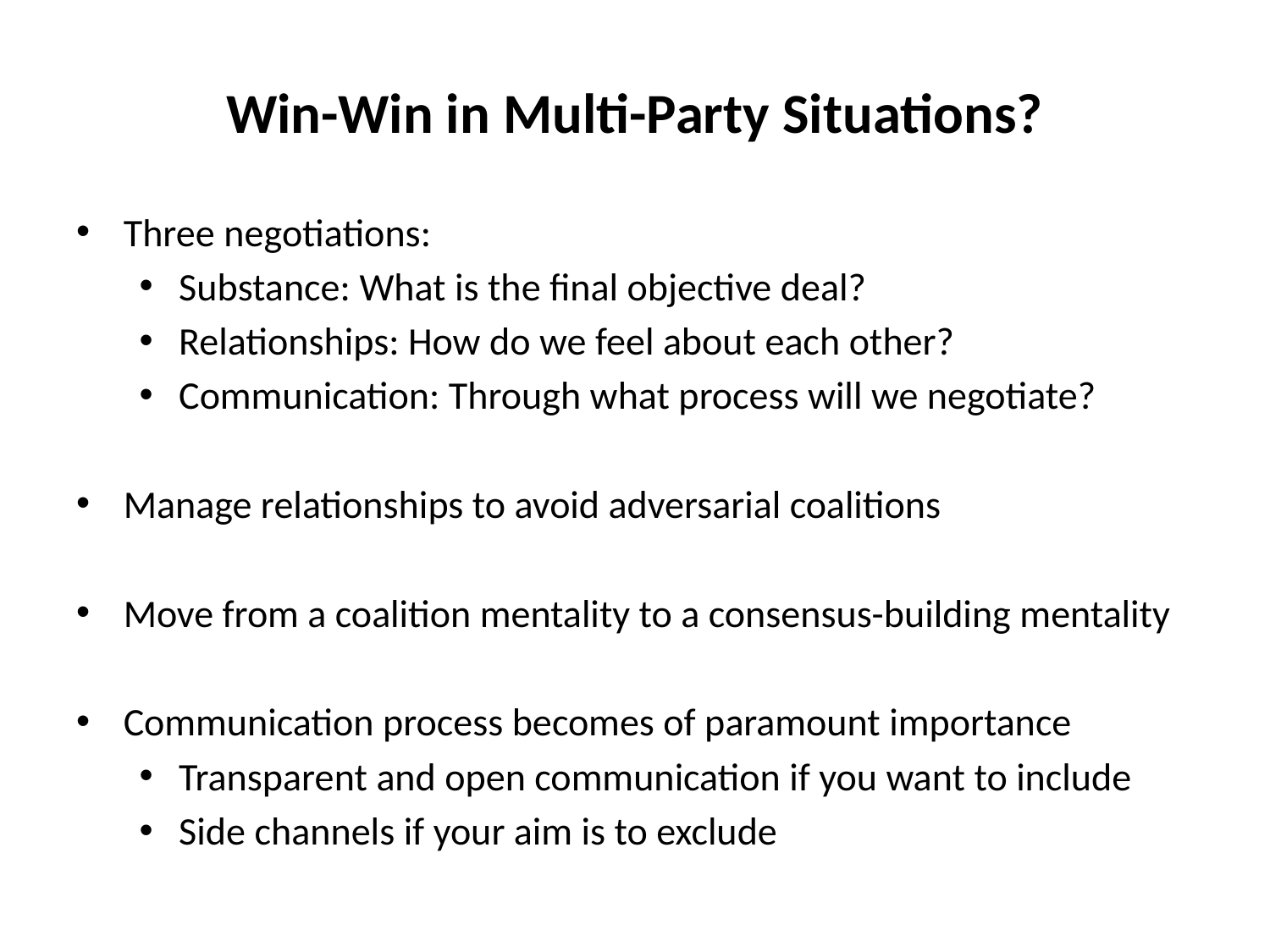

# Win-Win in Multi-Party Situations?
Three negotiations:
Substance: What is the final objective deal?
Relationships: How do we feel about each other?
Communication: Through what process will we negotiate?

Manage relationships to avoid adversarial coalitions

Move from a coalition mentality to a consensus-building mentality

Communication process becomes of paramount importance
Transparent and open communication if you want to include
Side channels if your aim is to exclude